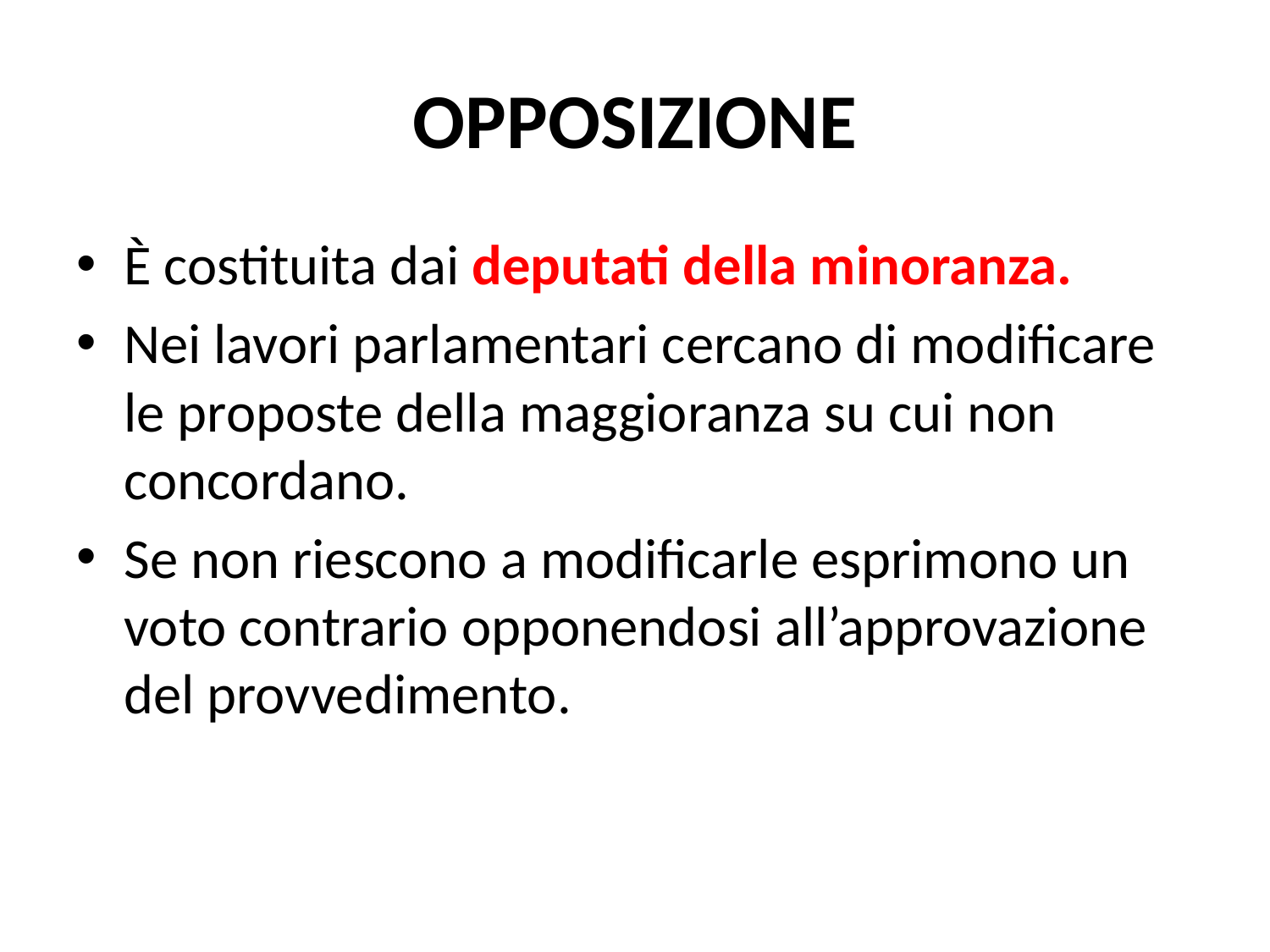

# OPPOSIZIONE
È costituita dai deputati della minoranza.
Nei lavori parlamentari cercano di modificare le proposte della maggioranza su cui non concordano.
Se non riescono a modificarle esprimono un voto contrario opponendosi all’approvazione del provvedimento.